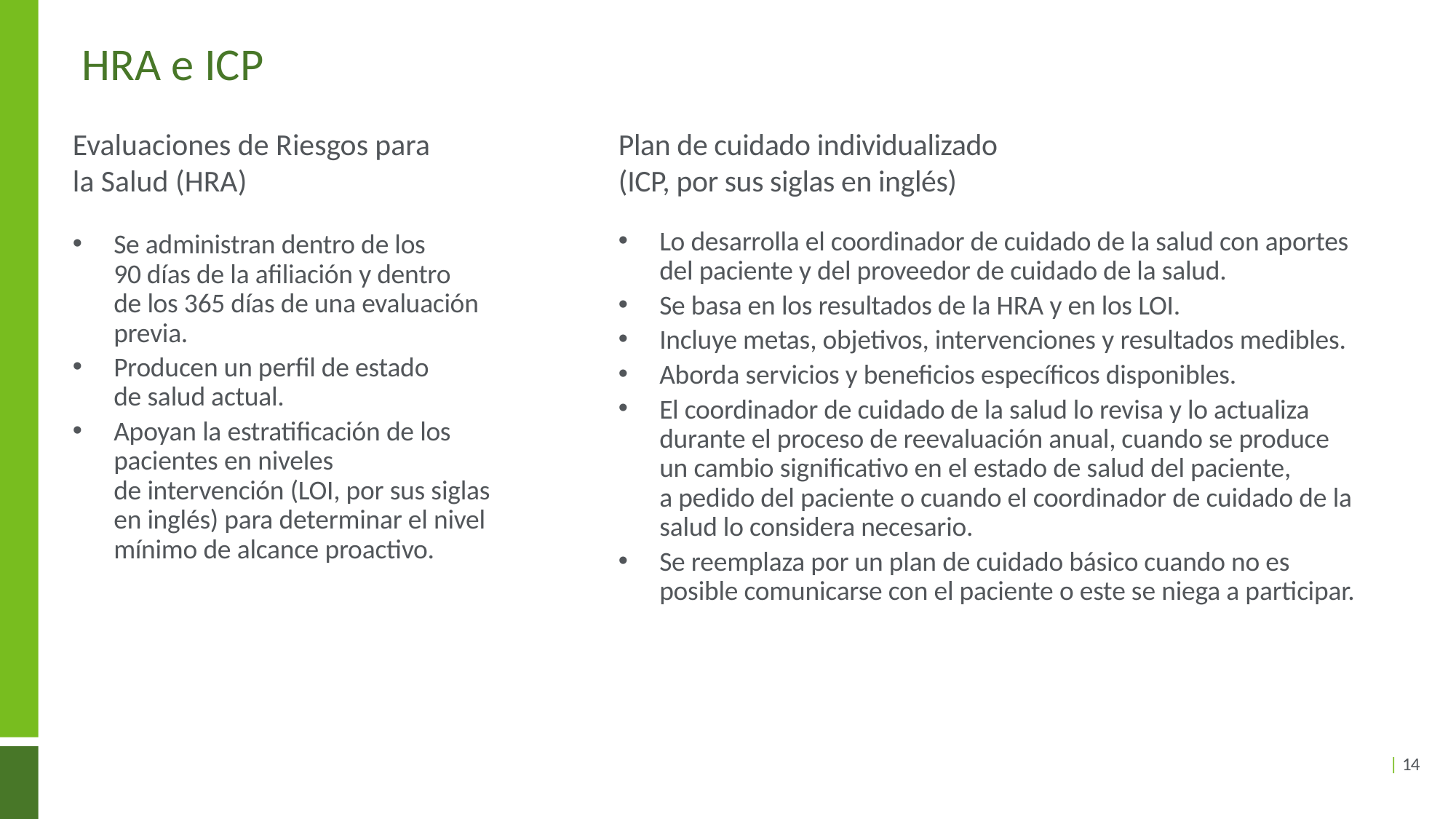

# HRA e ICP
Evaluaciones de Riesgos para la Salud (HRA)
Plan de cuidado individualizado (ICP, por sus siglas en inglés)
Lo desarrolla el coordinador de cuidado de la salud con aportes del paciente y del proveedor de cuidado de la salud.
Se basa en los resultados de la HRA y en los LOI.
Incluye metas, objetivos, intervenciones y resultados medibles.
Aborda servicios y beneficios específicos disponibles.
El coordinador de cuidado de la salud lo revisa y lo actualiza durante el proceso de reevaluación anual, cuando se produce un cambio significativo en el estado de salud del paciente, a pedido del paciente o cuando el coordinador de cuidado de la salud lo considera necesario.
Se reemplaza por un plan de cuidado básico cuando no es posible comunicarse con el paciente o este se niega a participar.
Se administran dentro de los 90 días de la afiliación y dentro de los 365 días de una evaluación previa.
Producen un perfil de estado de salud actual.
Apoyan la estratificación de los pacientes en niveles de intervención (LOI, por sus siglas en inglés) para determinar el nivel mínimo de alcance proactivo.
| 14